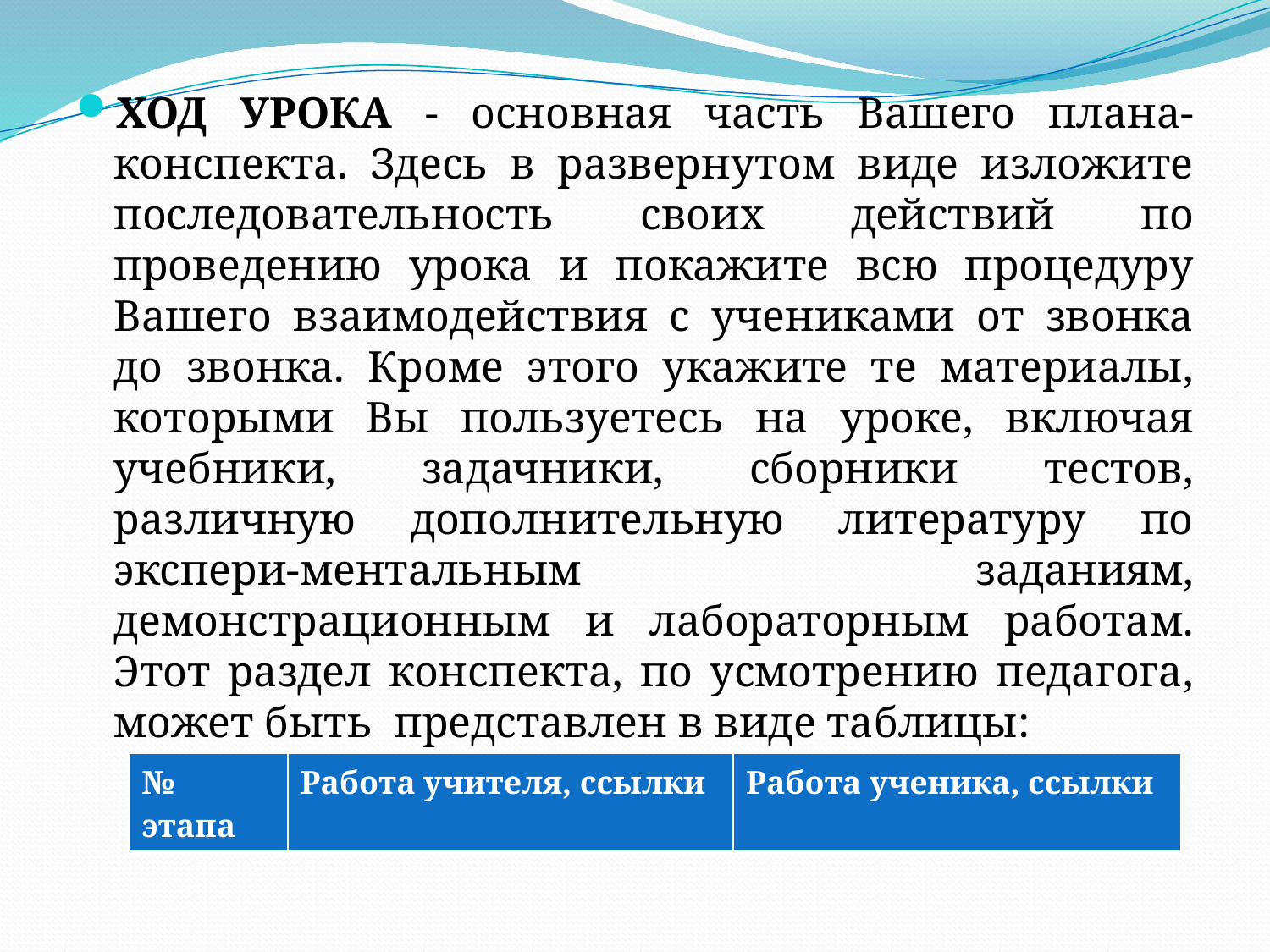

ХОД УРОКА - основная часть Вашего плана-конспекта. Здесь в развернутом виде изложите последовательность своих действий по проведению урока и покажите всю процедуру Вашего взаимодействия с учениками от звонка до звонка. Кроме этого укажите те материалы, которыми Вы пользуетесь на уроке, включая учебники, задачники, сборники тестов, различную дополнительную литературу по экспери-ментальным заданиям, демонстрационным и лабораторным работам. Этот раздел конспекта, по усмотрению педагога, может быть  представлен в виде таблицы:

| № этапа | Работа учителя, ссылки | Работа ученика, ссылки |
| --- | --- | --- |